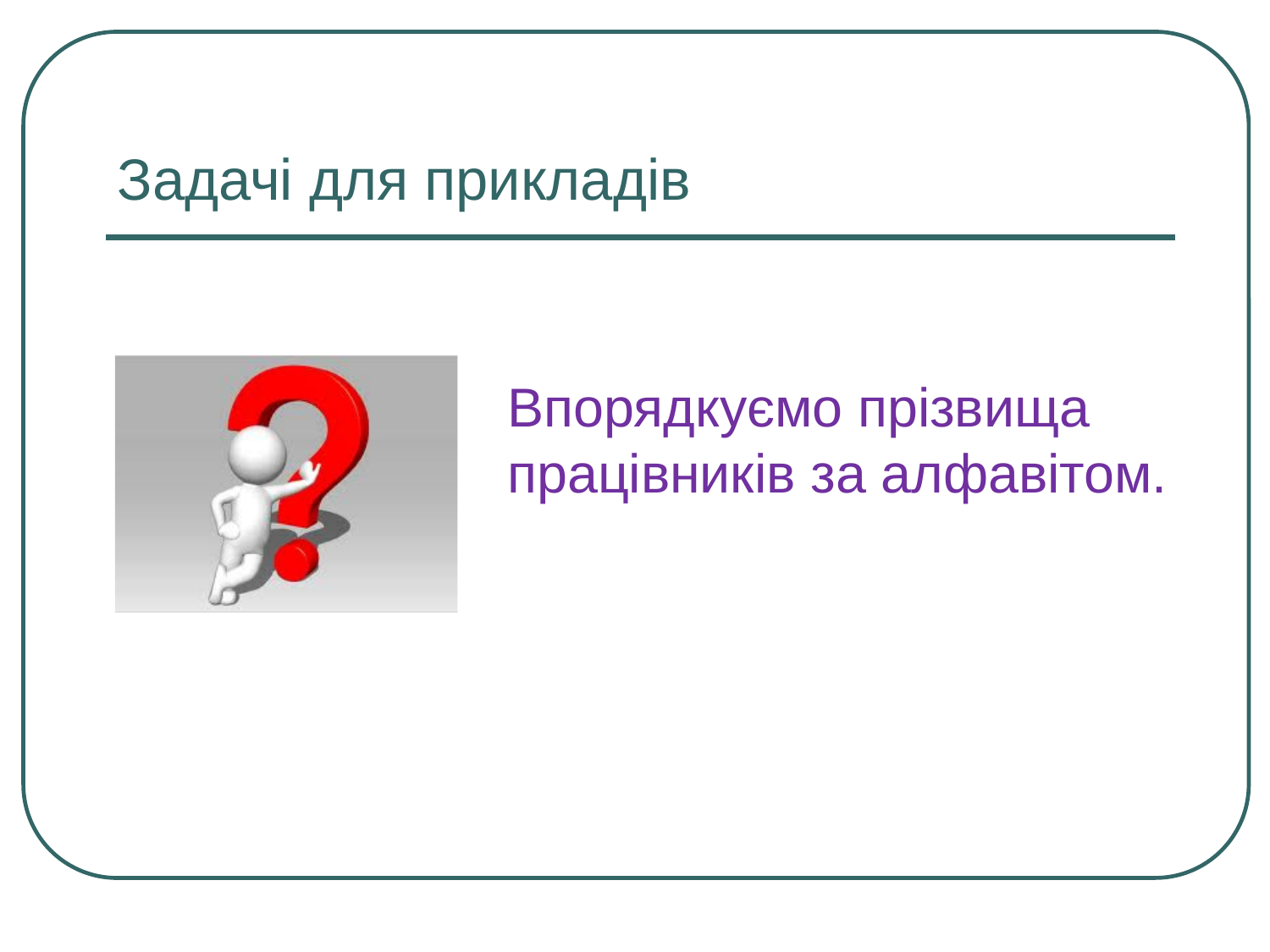

# Задачі для прикладів

Впорядкуємо прізвища працівників за алфавітом.